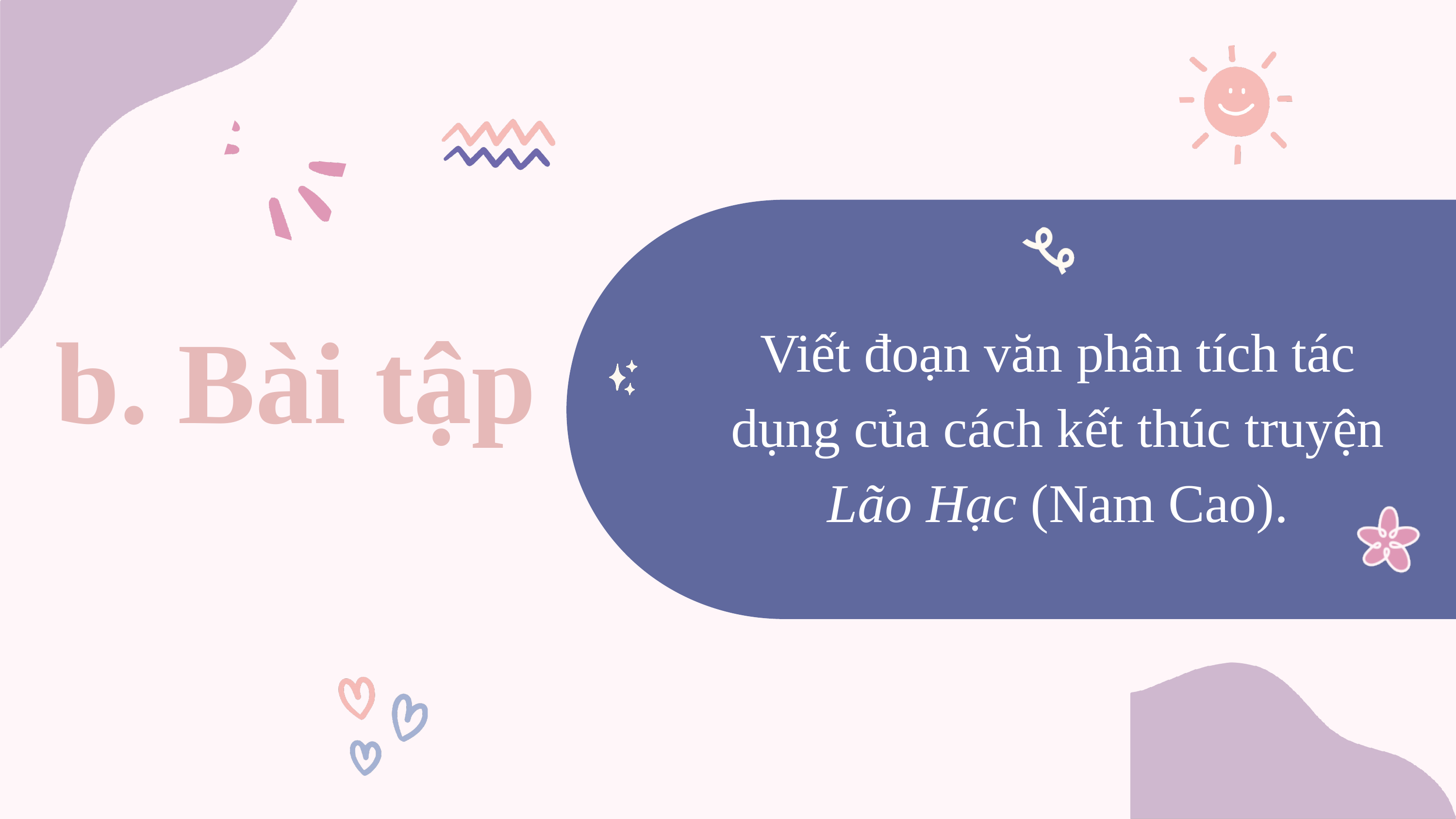

Viết đoạn văn phân tích tác dụng của cách kết thúc truyện Lão Hạc (Nam Cao).
b. Bài tập